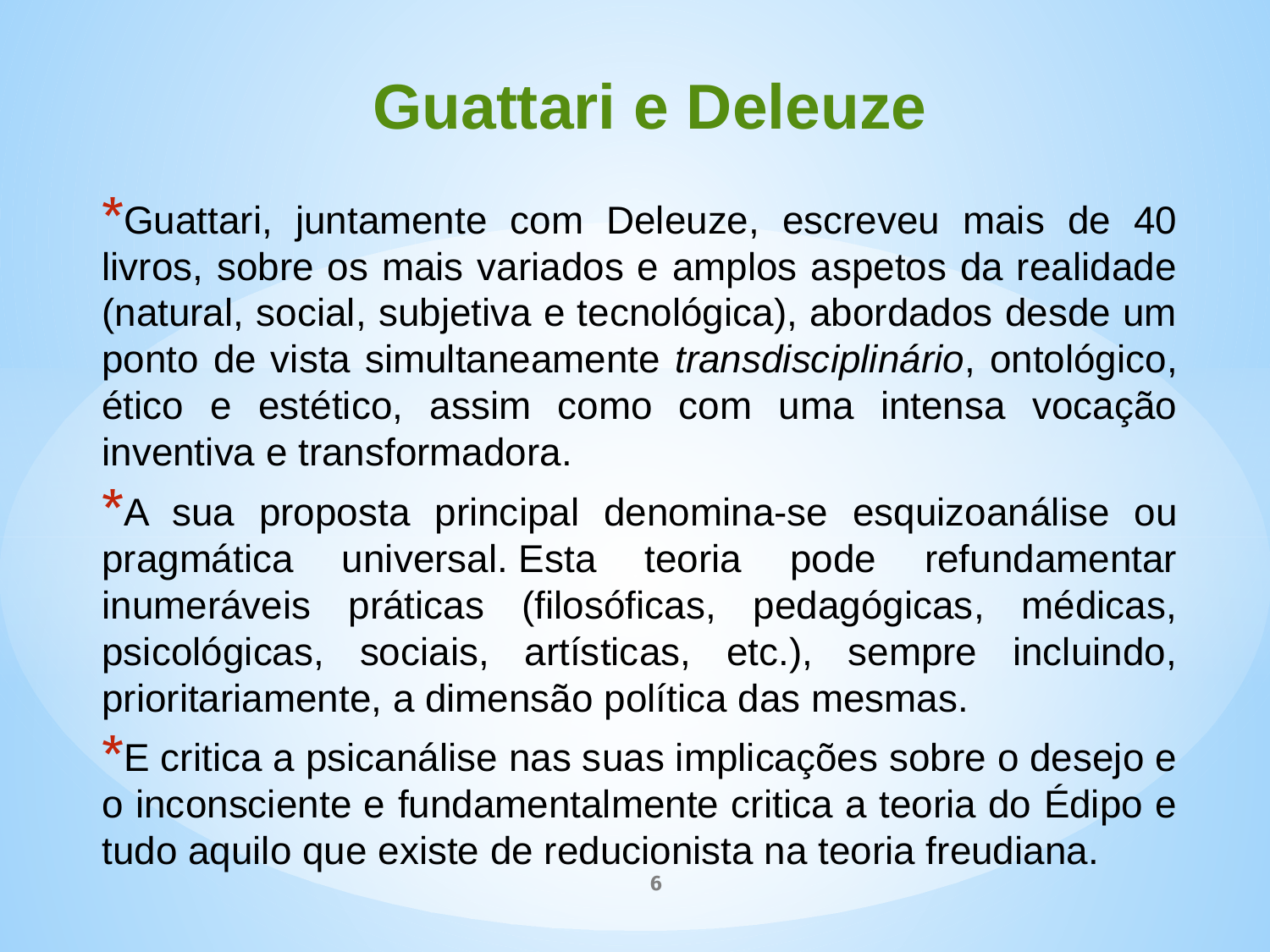

# Guattari e Deleuze
Guattari, juntamente com Deleuze, escreveu mais de 40 livros, sobre os mais variados e amplos aspetos da realidade (natural, social, subjetiva e tecnológica), abordados desde um ponto de vista simultaneamente transdisciplinário, ontológico, ético e estético, assim como com uma intensa vocação inventiva e transformadora.
A sua proposta principal denomina-se esquizoanálise ou pragmática universal. Esta teoria pode refundamentar inumeráveis práticas (filosóficas, pedagógicas, médicas, psicológicas, sociais, artísticas, etc.), sempre incluindo, prioritariamente, a dimensão política das mesmas.
E critica a psicanálise nas suas implicações sobre o desejo e o inconsciente e fundamentalmente critica a teoria do Édipo e tudo aquilo que existe de reducionista na teoria freudiana.
6